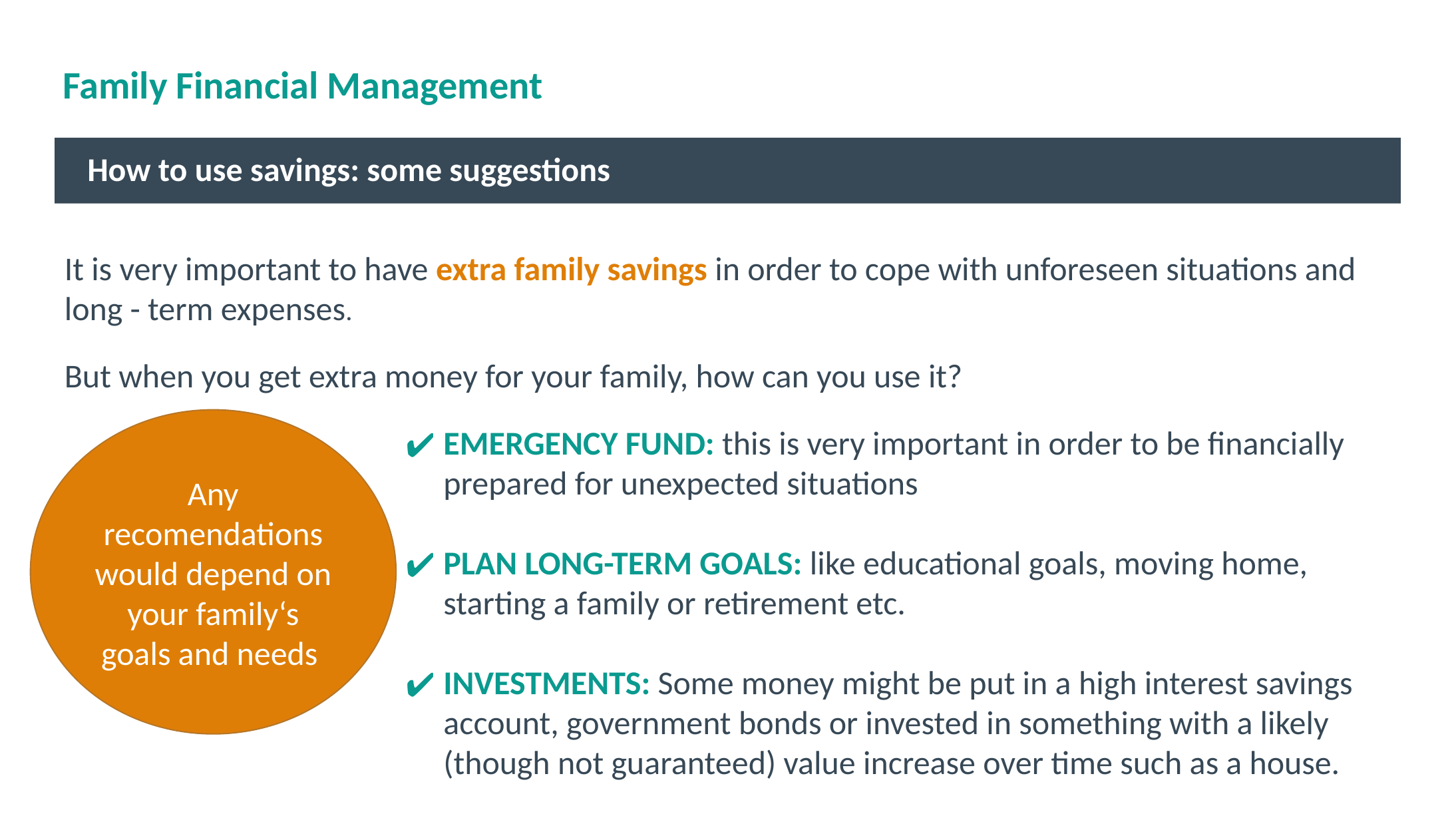

# Family Financial Management
How to use savings: some suggestions
It is very important to have extra family savings in order to cope with unforeseen situations and long - term expenses.
But when you get extra money for your family, how can you use it?
Any recomendations would depend on your family‘s goals and needs
EMERGENCY FUND: this is very important in order to be financially prepared for unexpected situations

PLAN LONG-TERM GOALS: like educational goals, moving home, starting a family or retirement etc.

INVESTMENTS: Some money might be put in a high interest savings account, government bonds or invested in something with a likely (though not guaranteed) value increase over time such as a house.